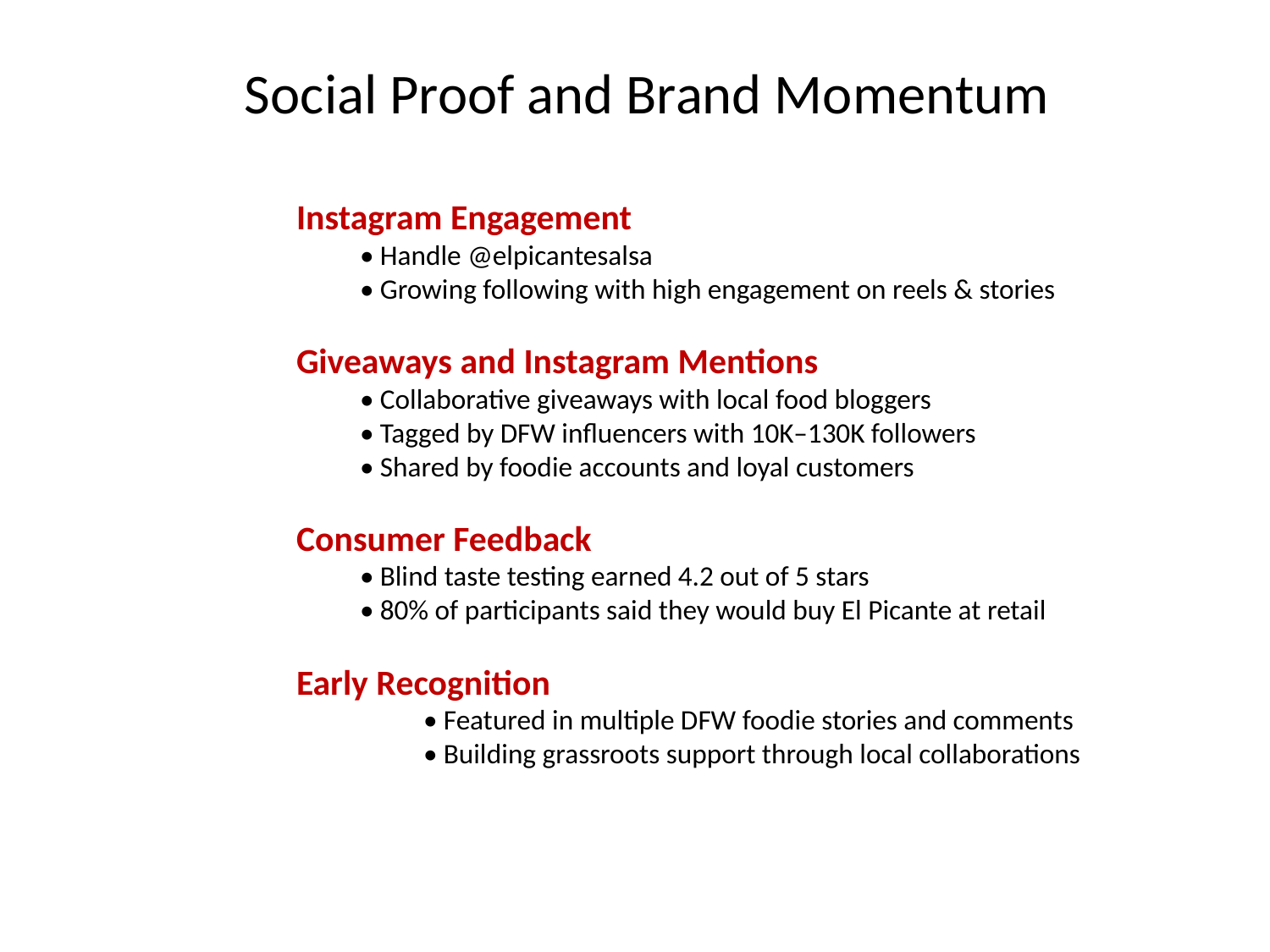

Social Proof and Brand Momentum

Instagram Engagement
• Handle @elpicantesalsa
• Growing following with high engagement on reels & stories

Giveaways and Instagram Mentions
• Collaborative giveaways with local food bloggers
• Tagged by DFW influencers with 10K–130K followers
• Shared by foodie accounts and loyal customers

Consumer Feedback
• Blind taste testing earned 4.2 out of 5 stars
• 80% of participants said they would buy El Picante at retail

Early Recognition
	• Featured in multiple DFW foodie stories and comments
	• Building grassroots support through local collaborations